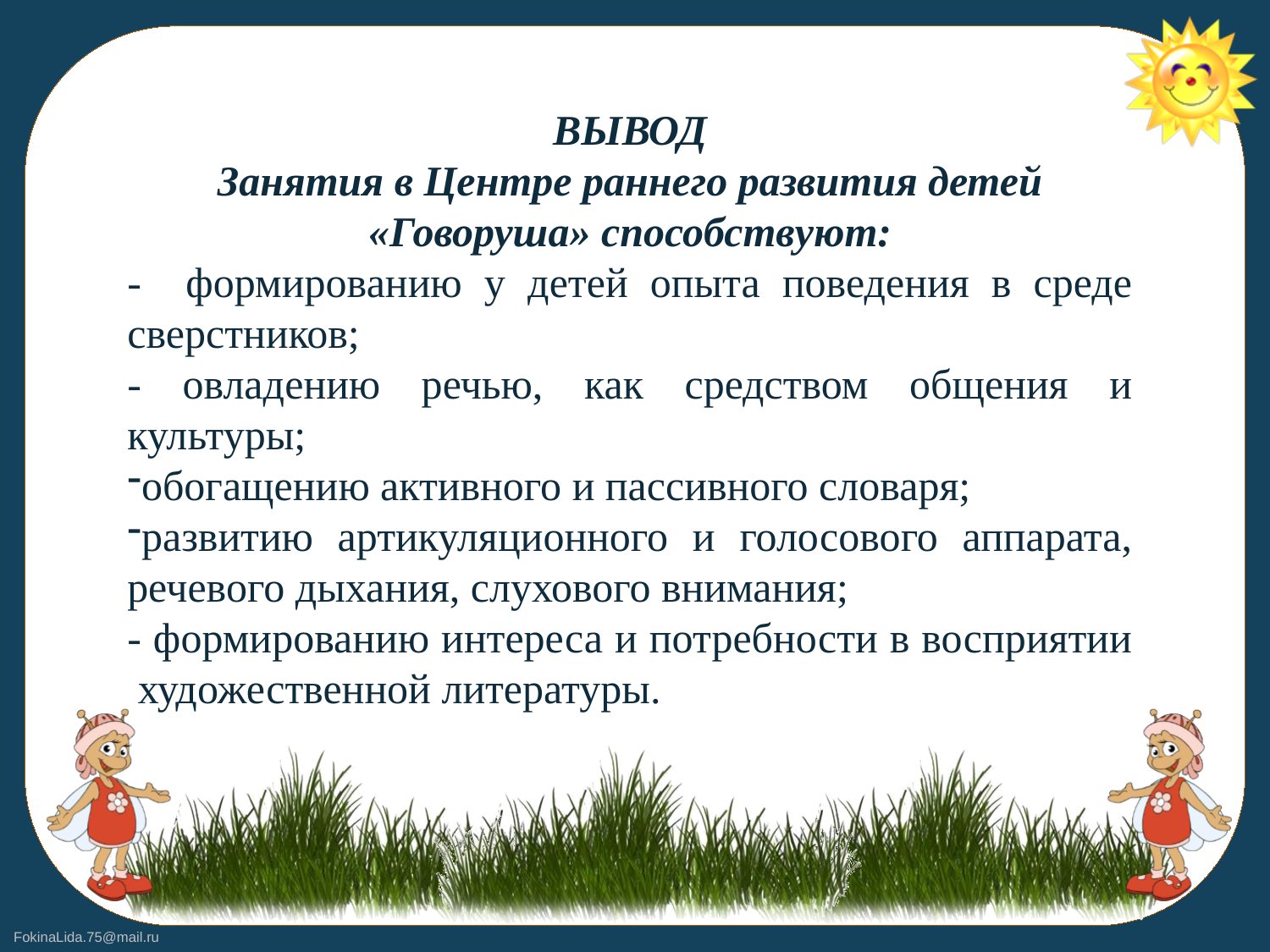

ВЫВОД
Занятия в Центре раннего развития детей «Говоруша» способствуют:
-  формированию у детей опыта поведения в среде сверстников;
- овладению речью, как средством общения и культуры;
обогащению активного и пассивного словаря;
развитию артикуляционного и голосового аппарата, речевого дыхания, слухового внимания;
- формированию интереса и потребности в восприятии  художественной литературы.